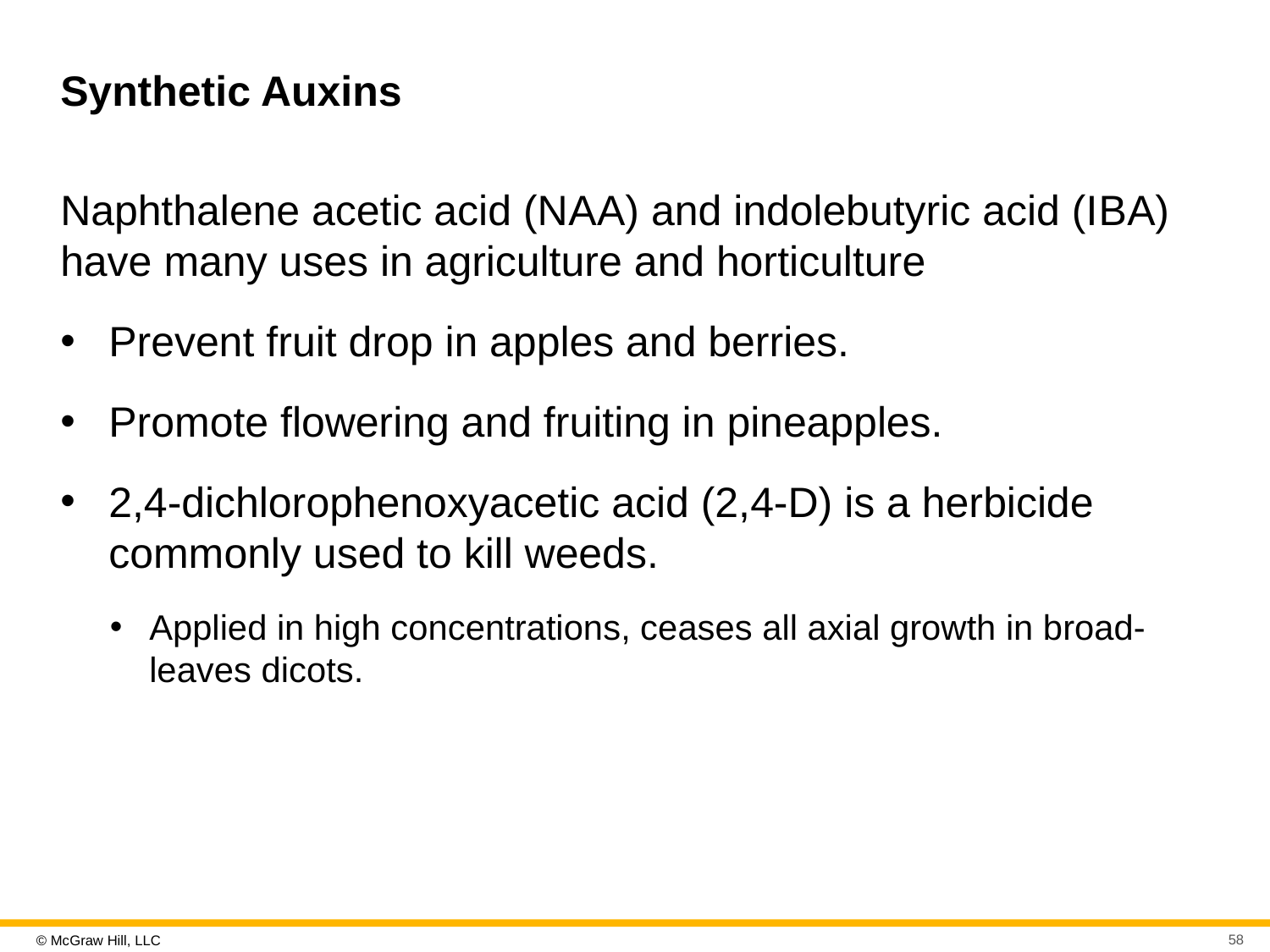

# Synthetic Auxins
Naphthalene acetic acid (N A A) and indolebutyric acid (I B A) have many uses in agriculture and horticulture
Prevent fruit drop in apples and berries.
Promote flowering and fruiting in pineapples.
2,4-dichlorophenoxyacetic acid (2,4-D) is a herbicide commonly used to kill weeds.
Applied in high concentrations, ceases all axial growth in broad-leaves dicots.
58